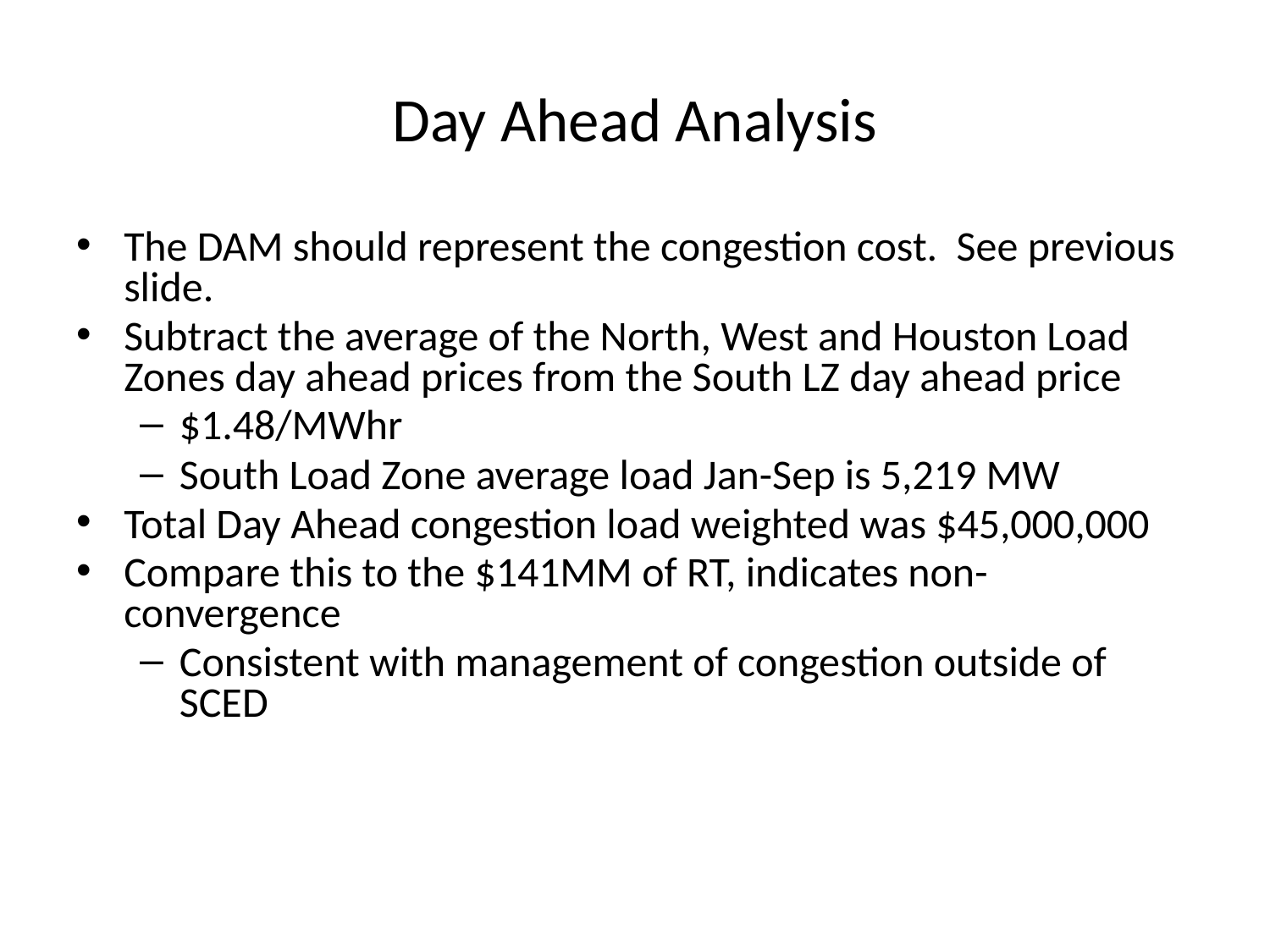

# Day Ahead Analysis
The DAM should represent the congestion cost.  See previous slide.
Subtract the average of the North, West and Houston Load Zones day ahead prices from the South LZ day ahead price
$1.48/MWhr
South Load Zone average load Jan-Sep is 5,219 MW
Total Day Ahead congestion load weighted was $45,000,000
Compare this to the $141MM of RT, indicates non-convergence
Consistent with management of congestion outside of SCED